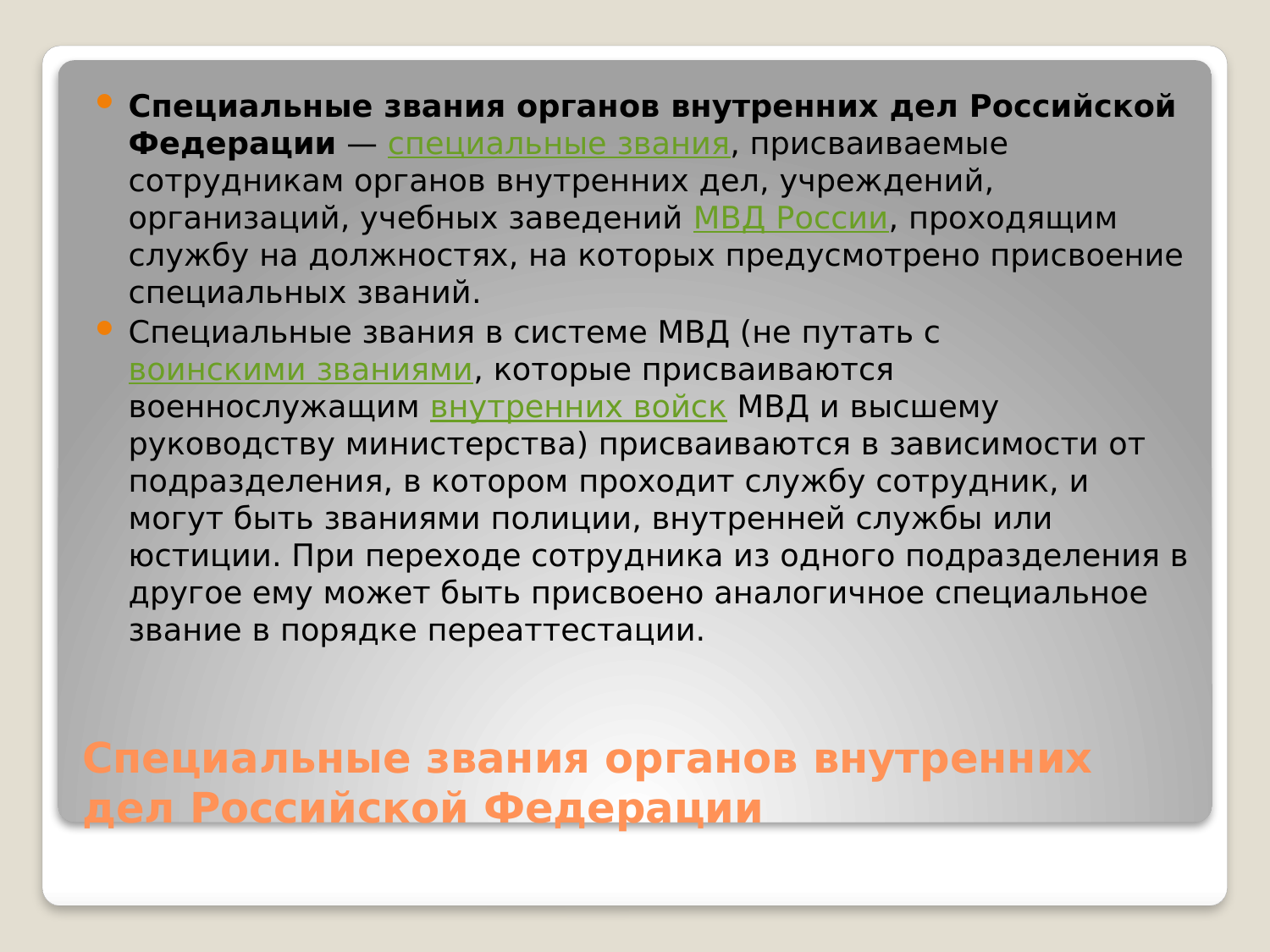

Специальные звания органов внутренних дел Российской Федерации — специальные звания, присваиваемые сотрудникам органов внутренних дел, учреждений, организаций, учебных заведений МВД России, проходящим службу на должностях, на которых предусмотрено присвоение специальных званий.
Специальные звания в системе МВД (не путать с воинскими званиями, которые присваиваются военнослужащим внутренних войск МВД и высшему руководству министерства) присваиваются в зависимости от подразделения, в котором проходит службу сотрудник, и могут быть званиями полиции, внутренней службы или юстиции. При переходе сотрудника из одного подразделения в другое ему может быть присвоено аналогичное специальное звание в порядке переаттестации.

# Специальные звания органов внутренних дел Российской Федерации